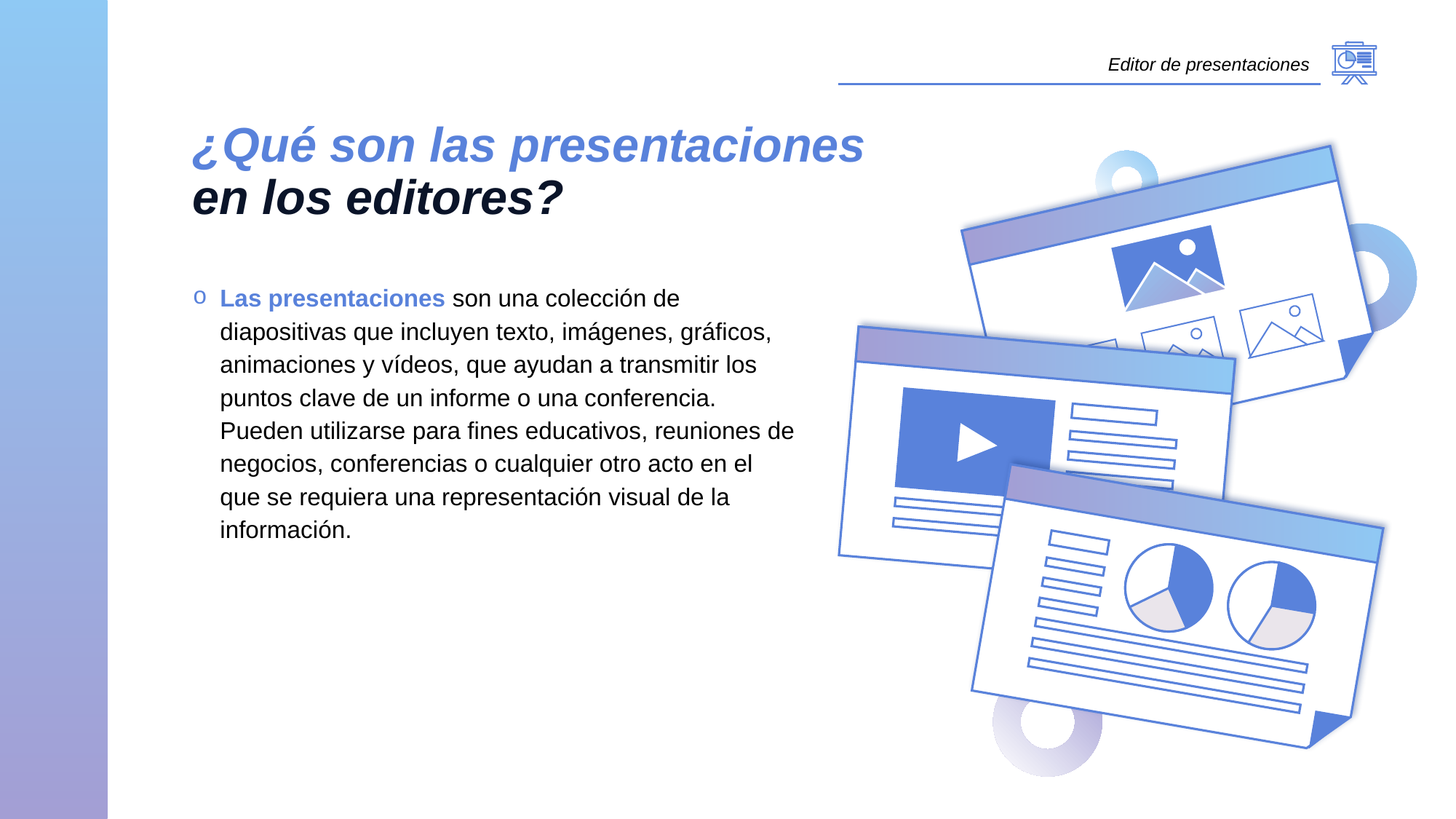

# ¿Qué son las presentaciones en los editores?

Las presentaciones son una colección de diapositivas que incluyen texto, imágenes, gráficos, animaciones y vídeos, que ayudan a transmitir los puntos clave de un informe o una conferencia. Pueden utilizarse para fines educativos, reuniones de negocios, conferencias o cualquier otro acto en el que se requiera una representación visual de la información.

3